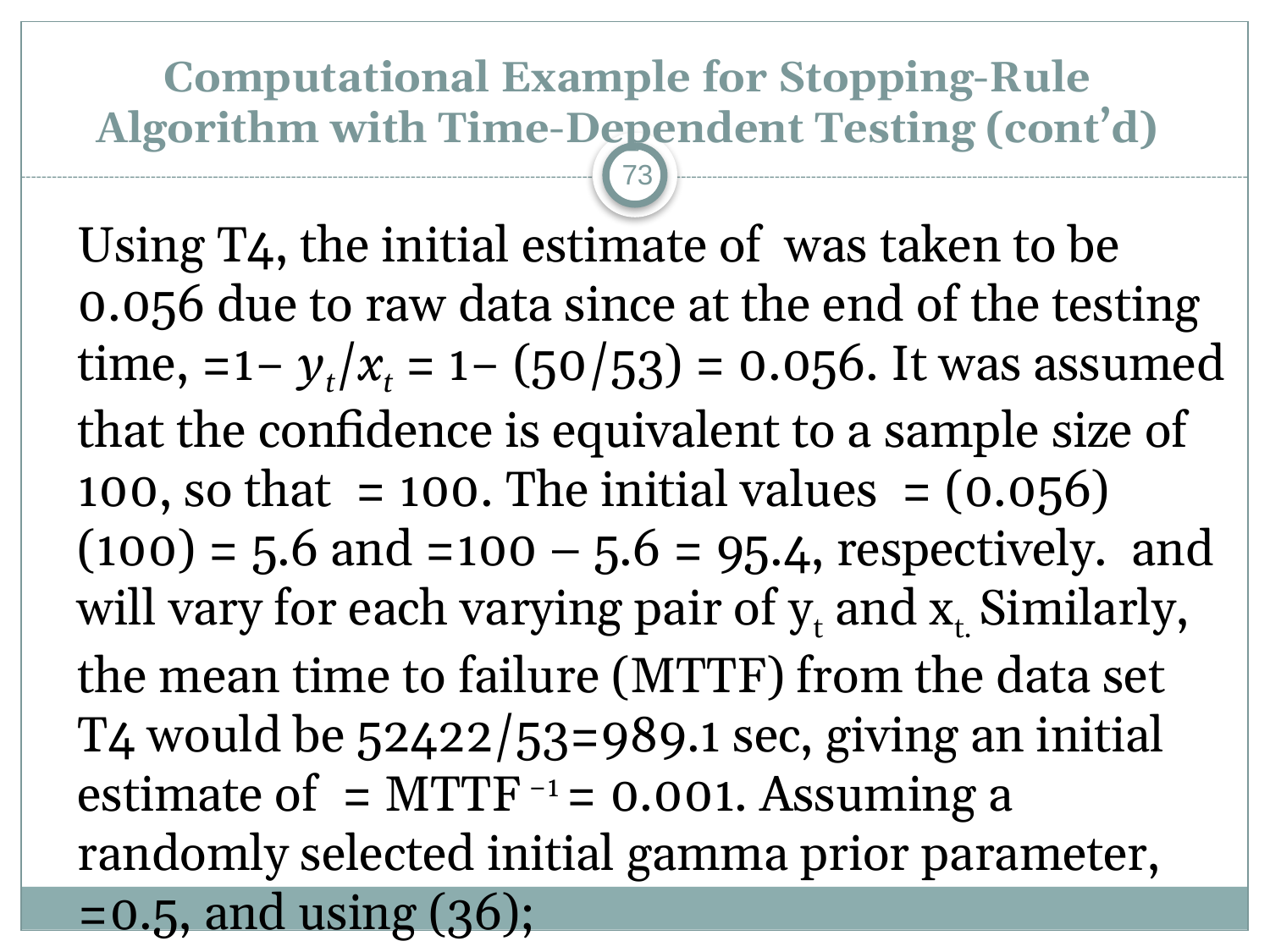

# Computational Example for Stopping-Rule Algorithm with Time-Dependent Testing (cont’d)
73
Using T4, the initial estimate of  was taken to be 0.056 due to raw data since at the end of the testing time, =1− yt/xt = 1− (50/53) = 0.056. It was assumed that the confidence is equivalent to a sample size of 100, so that  = 100. The initial values  = (0.056) (100) = 5.6 and =100 – 5.6 = 95.4, respectively.  and  will vary for each varying pair of yt and xt. Similarly, the mean time to failure (MTTF) from the data set T4 would be 52422/53=989.1 sec, giving an initial estimate of  = MTTF −1 = 0.001. Assuming a randomly selected initial gamma prior parameter, =0.5, and using (36);